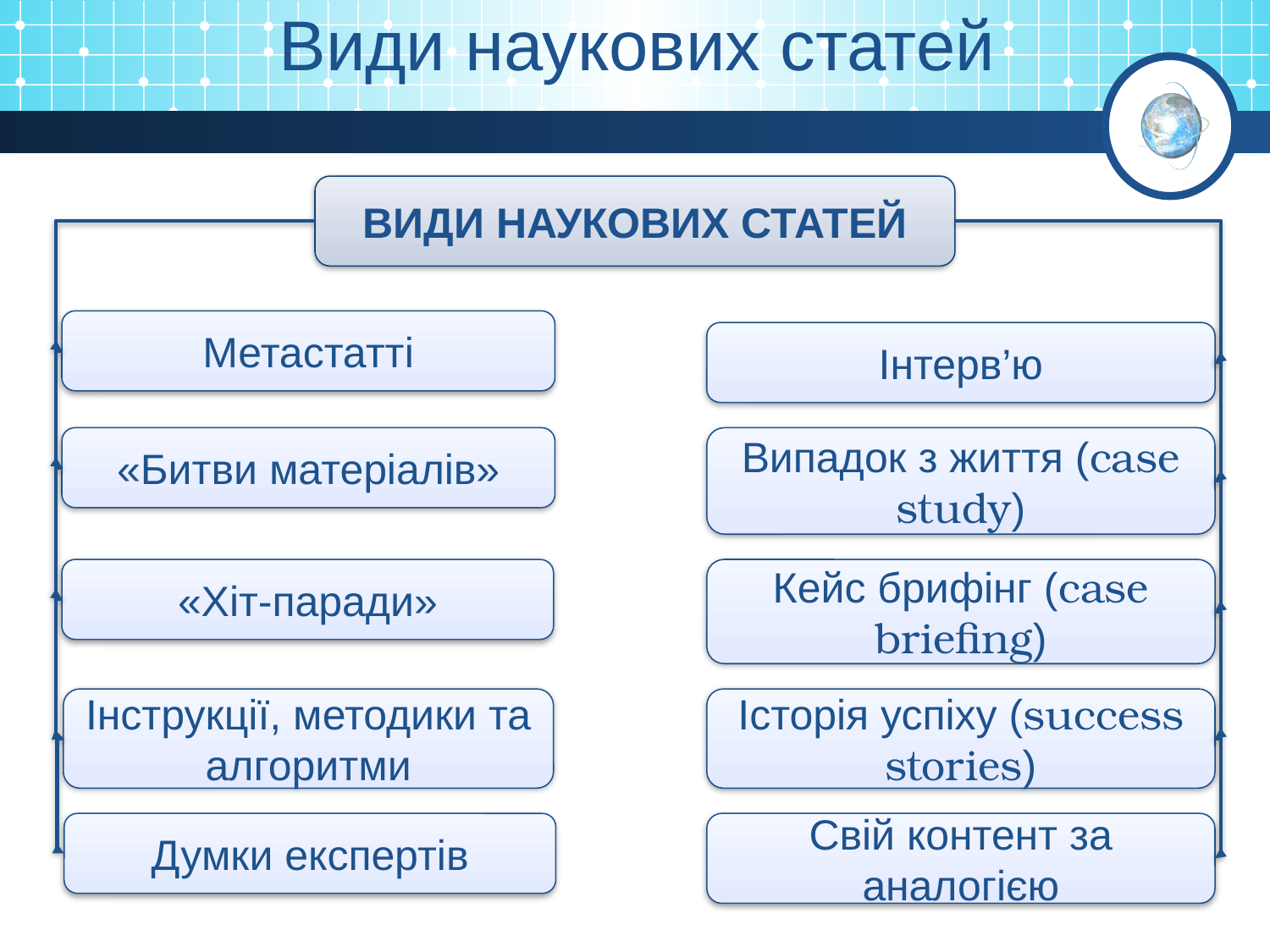

Види наукових статей
ВИДИ НАУКОВИХ СТАТЕЙ
Метастатті
Інтерв’ю
«Битви матеріалів»
Випадок з життя (case study)
«Хіт-паради»
Кейс брифінг (case briefing)
Інструкції, методики та алгоритми
Історія успіху (success stories)
Думки експертів
Свій контент за аналогією